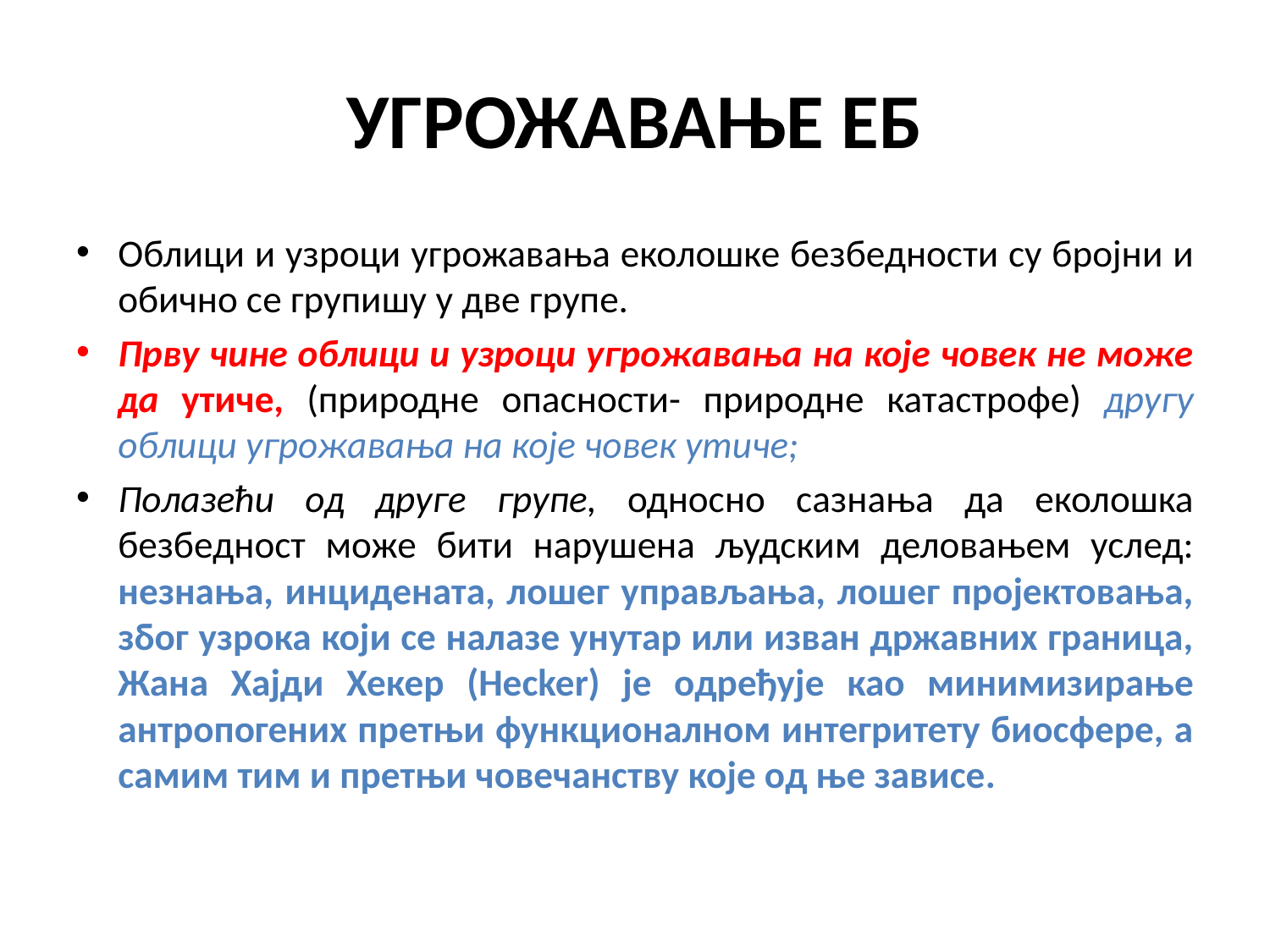

# УГРОЖАВАЊЕ ЕБ
Облици и узроци угрожавања еколошке безбедности су бројни и обично се групишу у две групе.
Прву чине облици и узроци угрожавања на које човек не може да утиче, (природне опасности- природне катастрофе) другу облици угрожавања на које човек утиче;
Полазећи од друге групе, односно сазнања да еколошка безбедност може бити нарушена људским деловањем услед: незнања, инцидената, лошег управљања, лошег пројектовања, због узрока који се налазе унутар или изван државних граница, Жана Хајди Хекер (Hecker) је одређује као минимизирање антропогених претњи функционалном интегритету биосфере, а самим тим и претњи човечанству које од ње зависе.